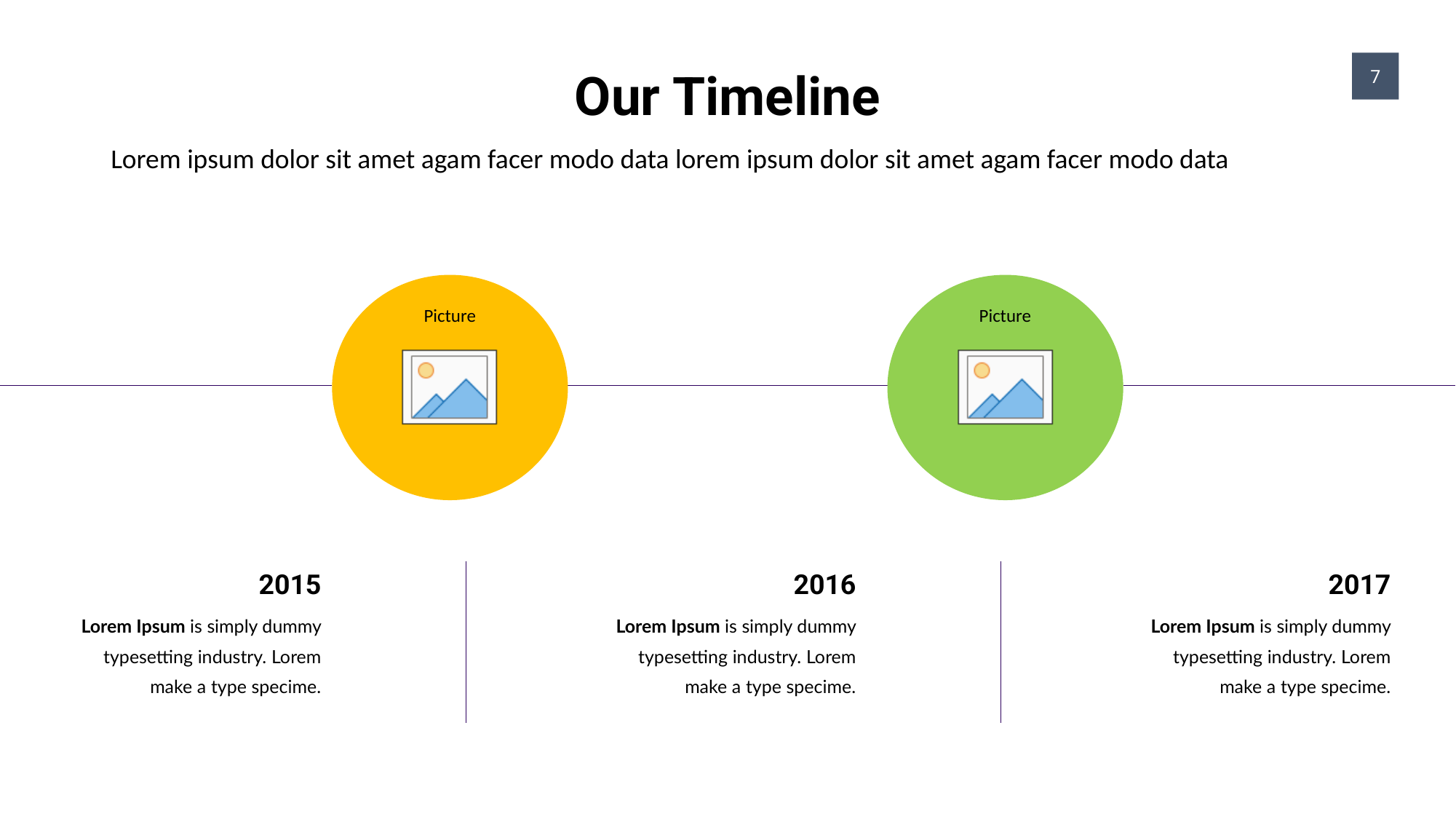

Our Timeline
7
Lorem ipsum dolor sit amet agam facer modo data lorem ipsum dolor sit amet agam facer modo data

2015
Lorem Ipsum is simply dummy typesetting industry. Lorem make a type specime.
2016
Lorem Ipsum is simply dummy typesetting industry. Lorem make a type specime.
2017
Lorem Ipsum is simply dummy typesetting industry. Lorem make a type specime.